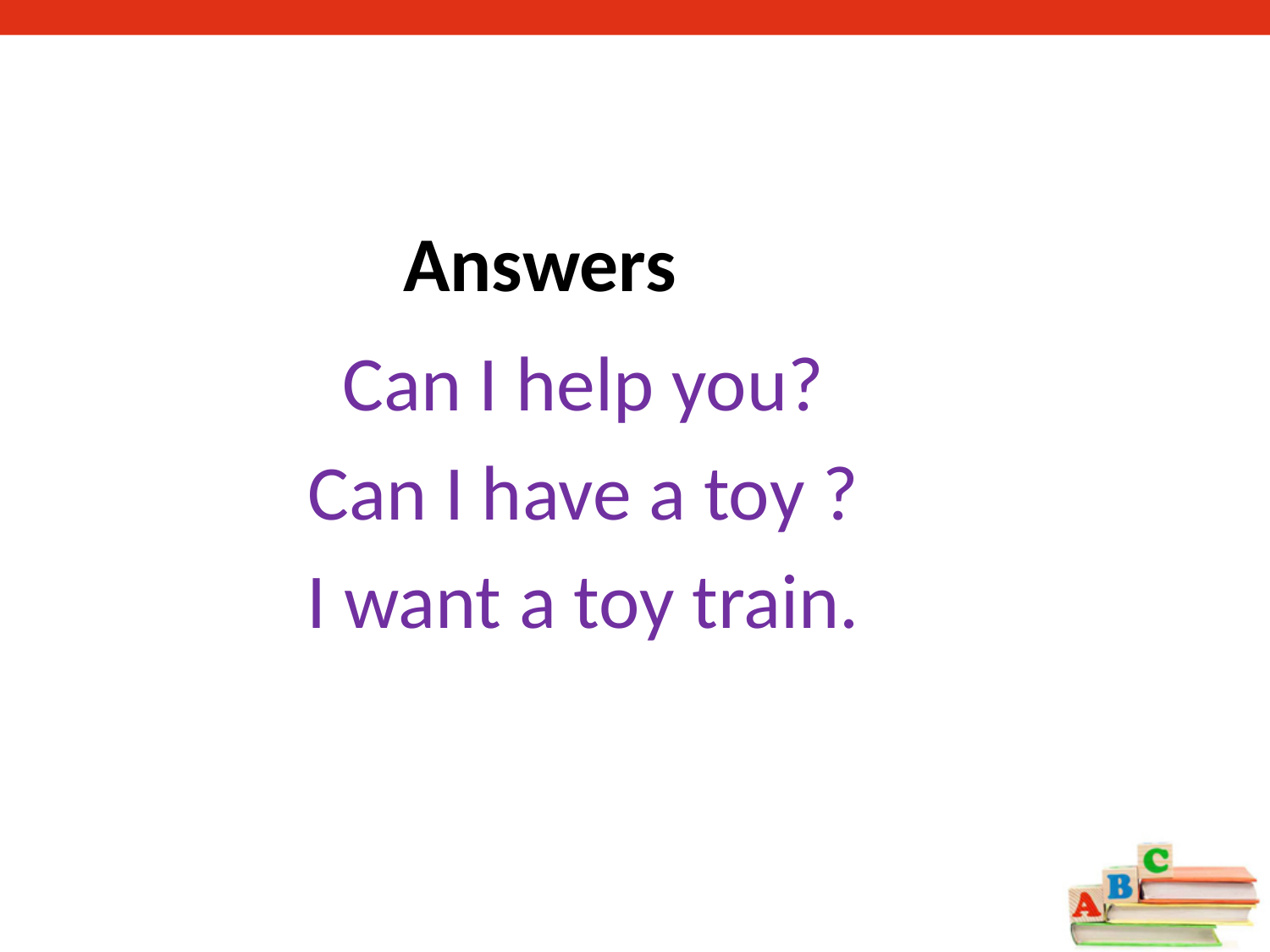

# Answers
Can I help you?
Can I have a toy ?
I want a toy train.